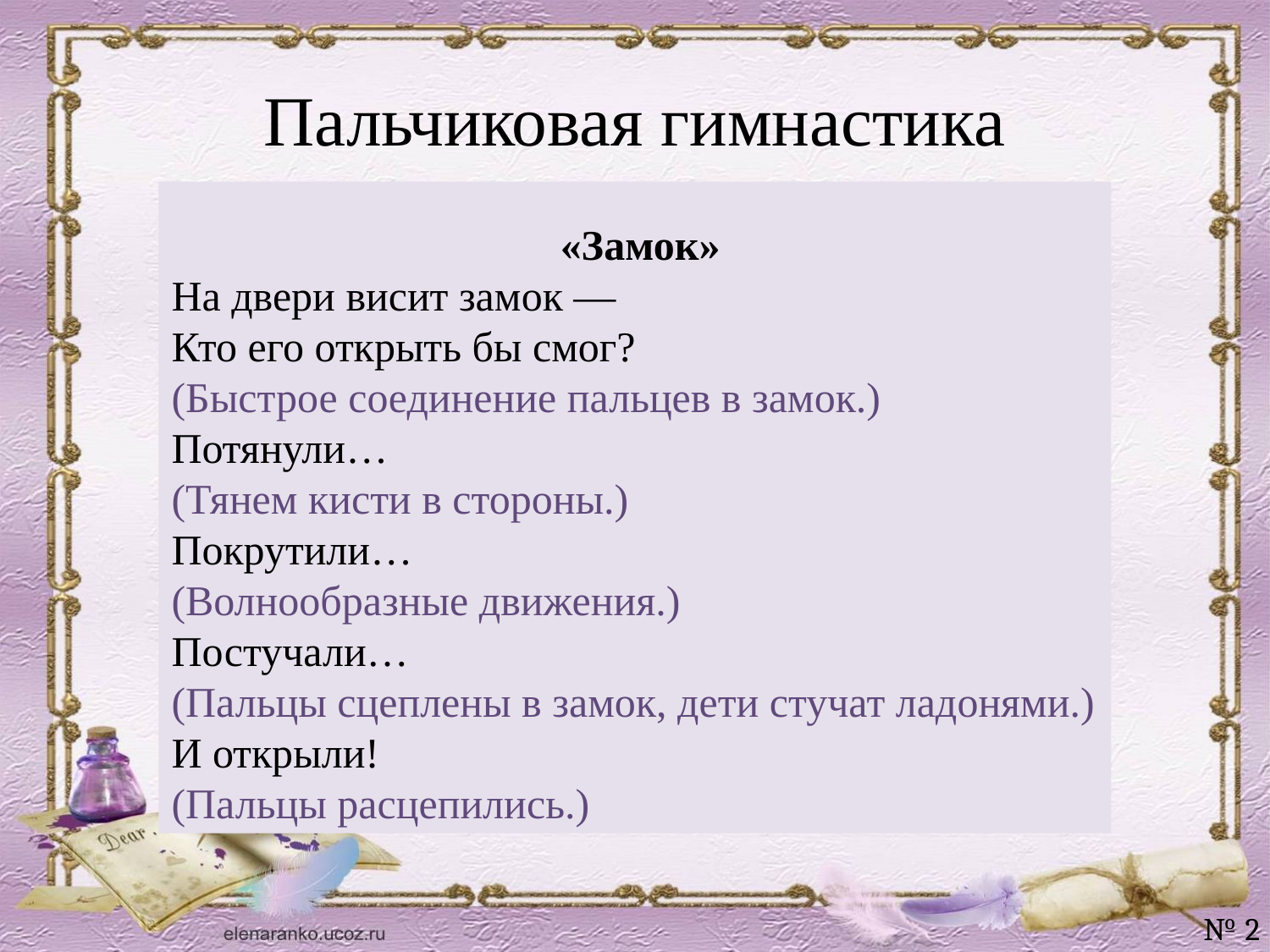

# Пальчиковая гимнастика

 «Замок»
На двери висит замок —
Кто его открыть бы смог?
(Быстрое соединение пальцев в замок.)
Потянули…
(Тянем кисти в стороны.)
Покрутили…
(Волнообразные движения.)
Постучали…
(Пальцы сцеплены в замок, дети стучат ладонями.)
И открыли!
(Пальцы расцепились.)
№ 2